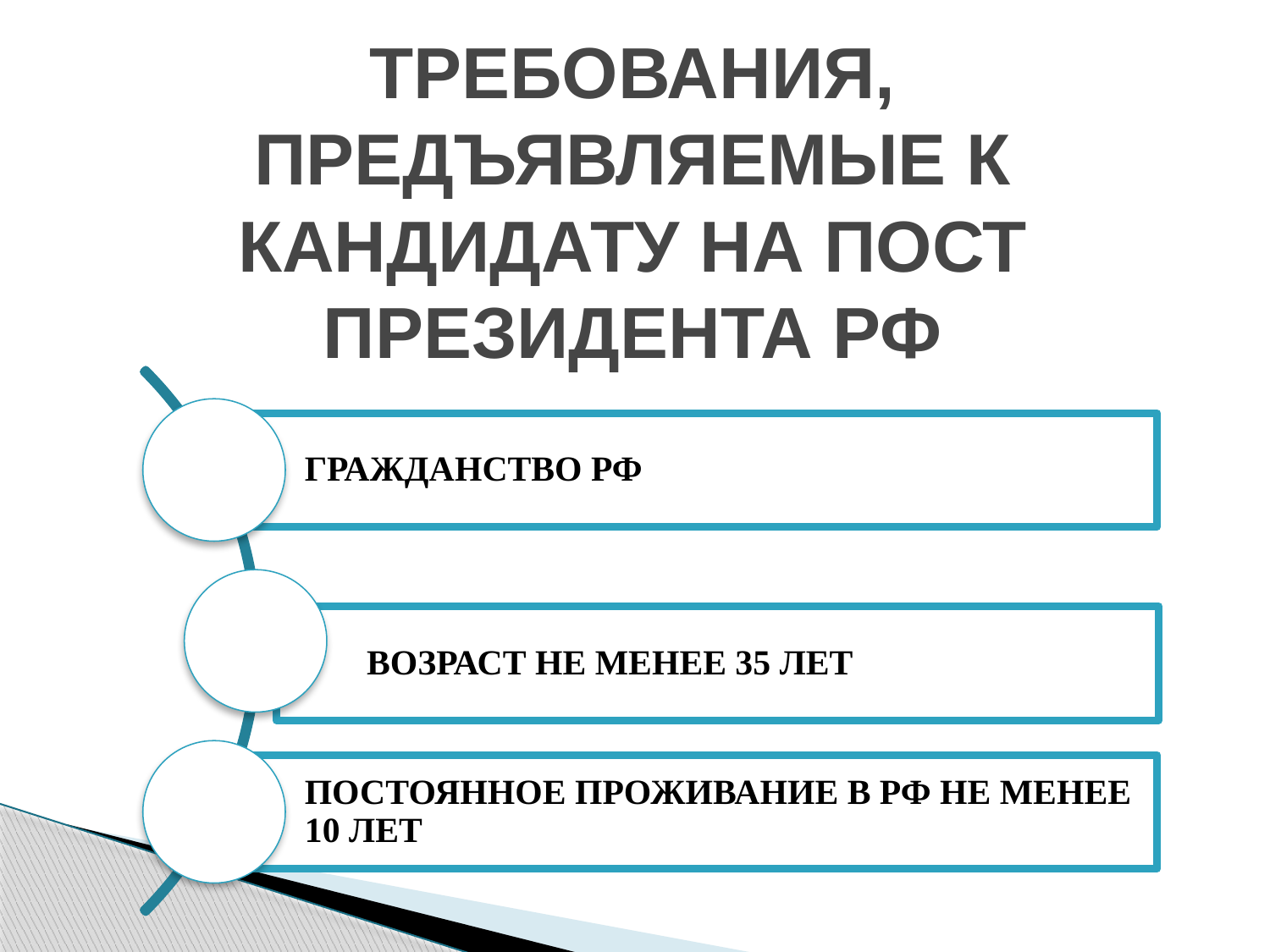

СОЦ

ТРЕБОВАНИЯ, ПРЕДЪЯВЛЯЕМЫЕ К КАНДИДАТУ НА ПОСТ ПРЕЗИДЕНТА РФ
ГРАЖДАНСТВО РФ
ВОЗРАСТ НЕ МЕНЕЕ 35 ЛЕТ
ПОСТОЯННОЕ ПРОЖИВАНИЕ В РФ НЕ МЕНЕЕ 10 ЛЕТ